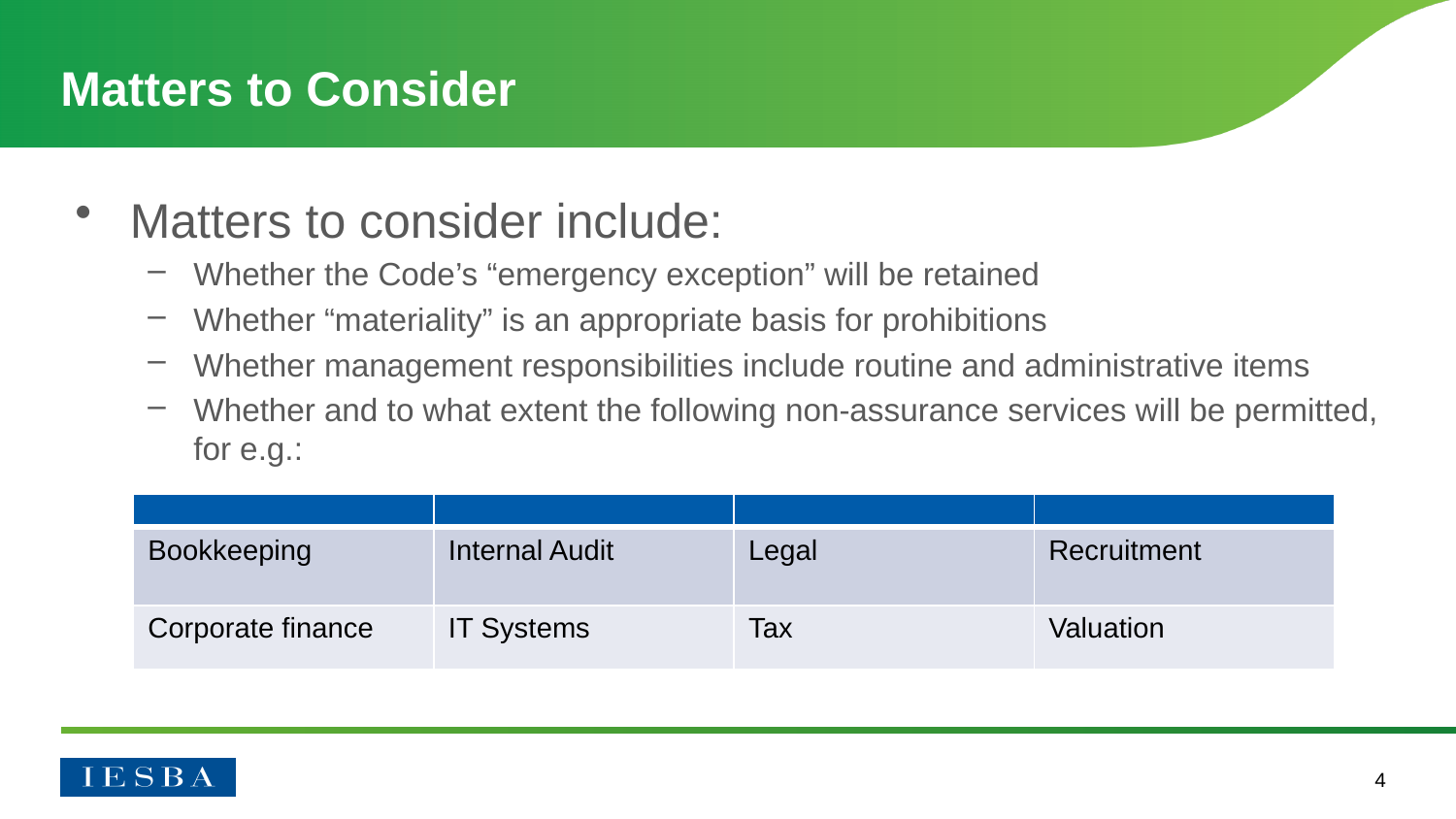

# Matters to Consider
Matters to consider include:
Whether the Code’s “emergency exception” will be retained
Whether “materiality” is an appropriate basis for prohibitions
Whether management responsibilities include routine and administrative items
Whether and to what extent the following non-assurance services will be permitted, for e.g.:
|  |  |  |  |
| --- | --- | --- | --- |
| Bookkeeping | Internal Audit | Legal | Recruitment |
| Corporate finance | IT Systems | Tax | Valuation |
4